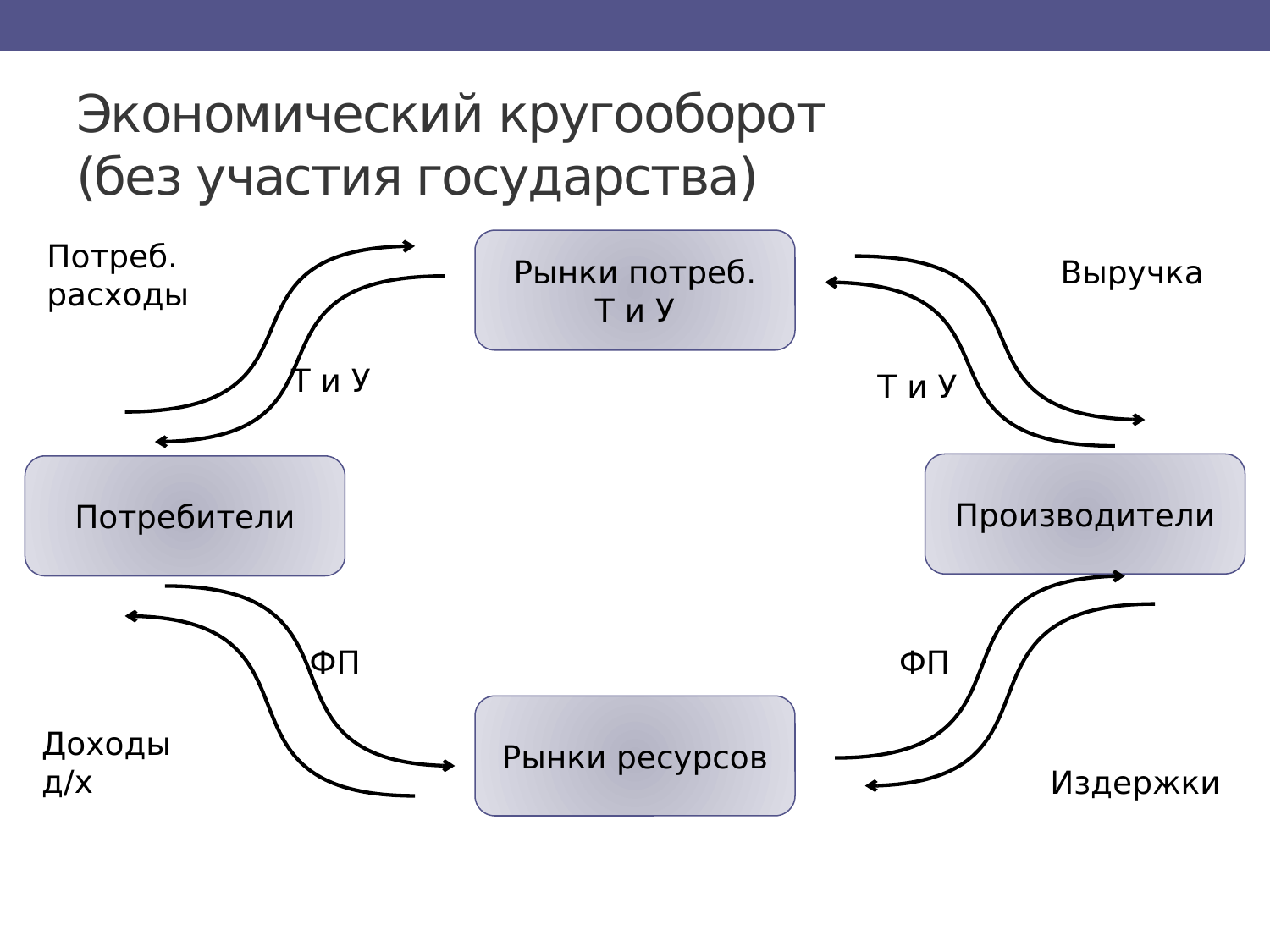

# Экономический кругооборот (без участия государства)
Потреб.
расходы
Рынки потреб.
Т и У
Выручка
Т и У
Т и У
Производители
Потребители
ФП
ФП
Рынки ресурсов
Доходы д/х
Издержки